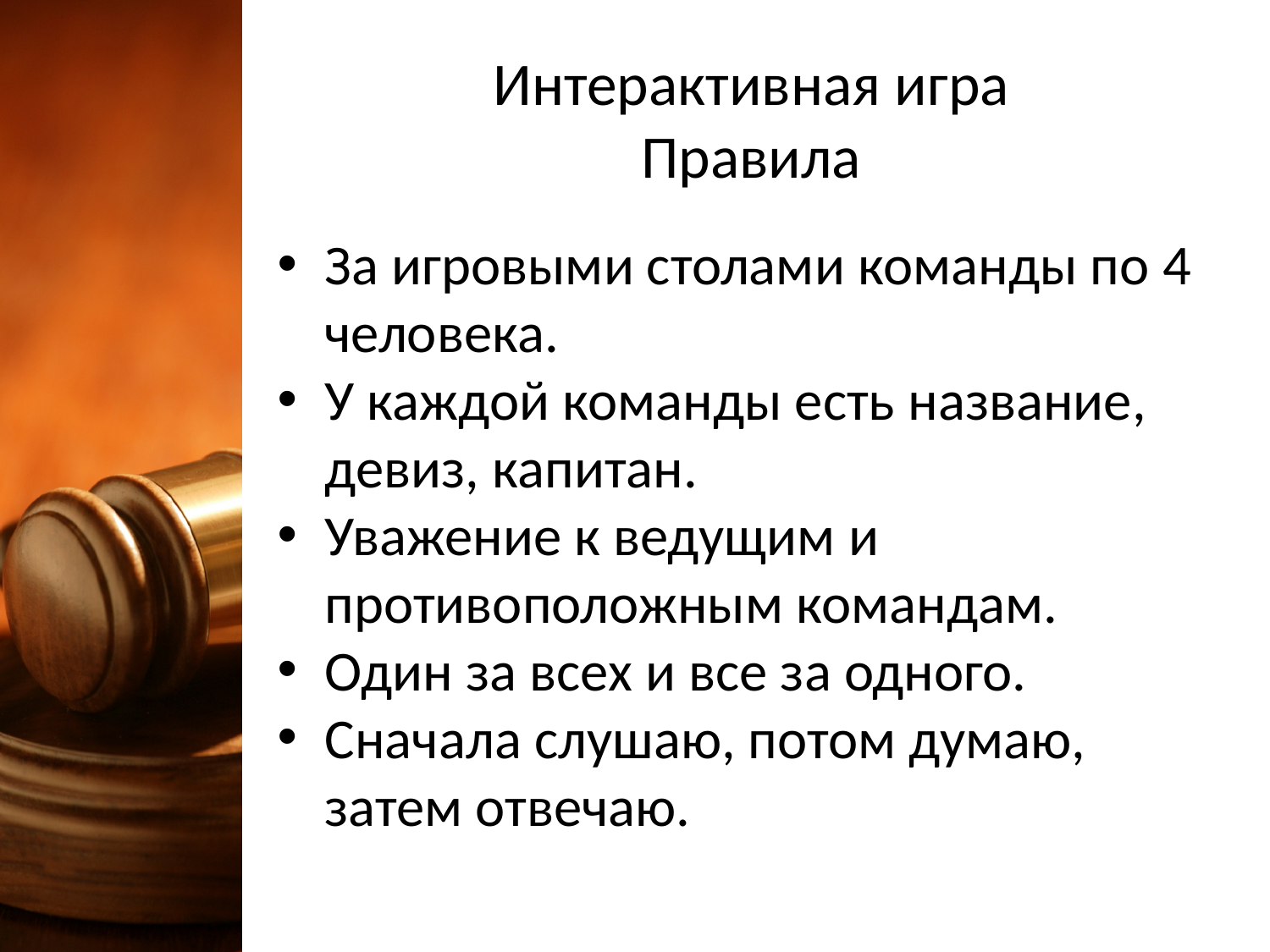

# Интерактивная игра Правила
За игровыми столами команды по 4 человека.
У каждой команды есть название, девиз, капитан.
Уважение к ведущим и противоположным командам.
Один за всех и все за одного.
Сначала слушаю, потом думаю, затем отвечаю.